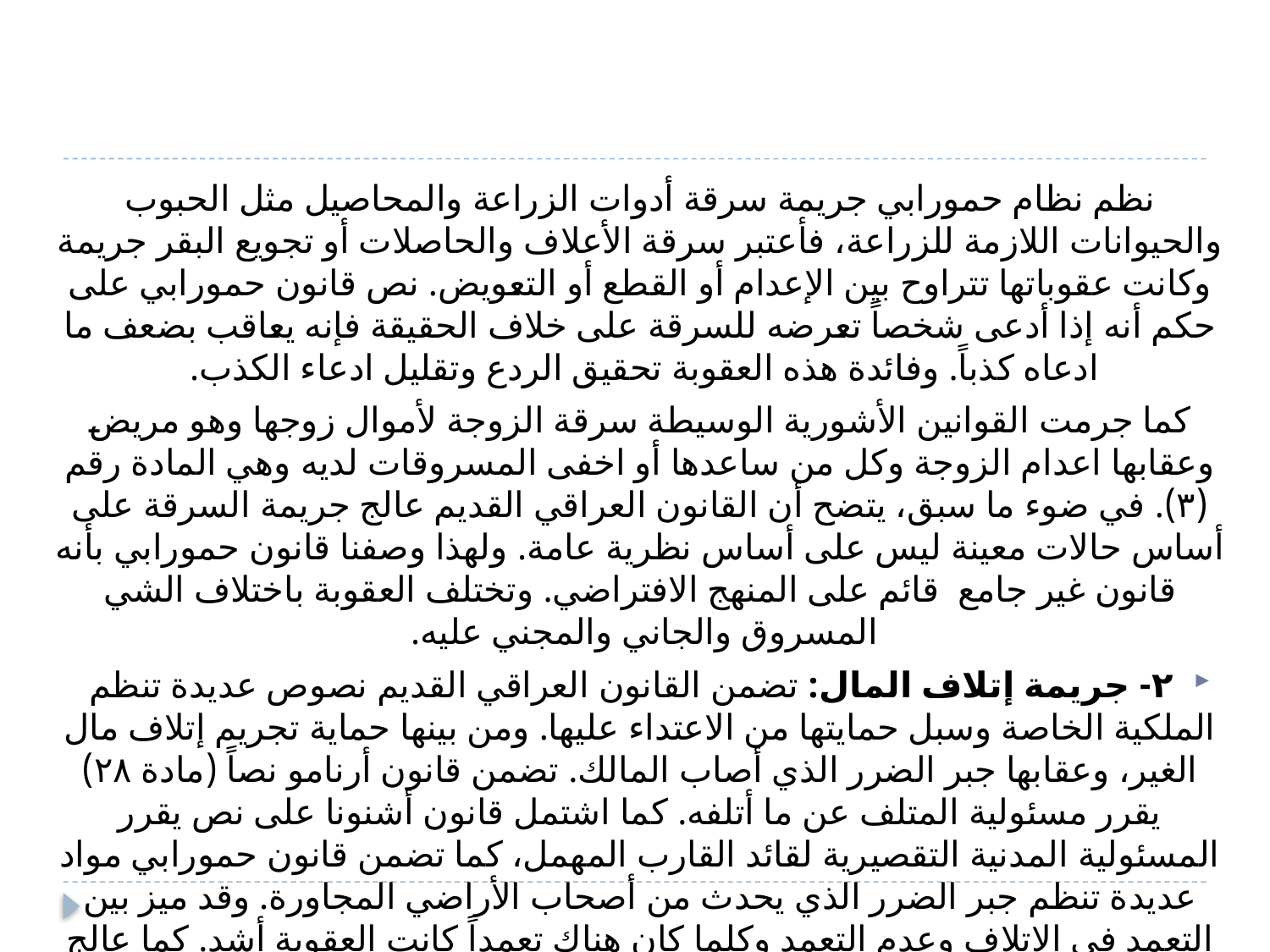

نظم نظام حمورابي جريمة سرقة أدوات الزراعة والمحاصيل مثل الحبوب والحيوانات اللازمة للزراعة، فأعتبر سرقة الأعلاف والحاصلات أو تجويع البقر جريمة وكانت عقوباتها تتراوح بين الإعدام أو القطع أو التعويض. نص قانون حمورابي على حكم أنه إذا أدعى شخصاً تعرضه للسرقة على خلاف الحقيقة فإنه يعاقب بضعف ما ادعاه كذباً. وفائدة هذه العقوبة تحقيق الردع وتقليل ادعاء الكذب.
كما جرمت القوانين الأشورية الوسيطة سرقة الزوجة لأموال زوجها وهو مريض وعقابها اعدام الزوجة وكل من ساعدها أو اخفى المسروقات لديه وهي المادة رقم (٣). في ضوء ما سبق، يتضح أن القانون العراقي القديم عالج جريمة السرقة على أساس حالات معينة ليس على أساس نظرية عامة. ولهذا وصفنا قانون حمورابي بأنه قانون غير جامع  قائم على المنهج الافتراضي. وتختلف العقوبة باختلاف الشي المسروق والجاني والمجني عليه.
٢- جريمة إتلاف المال: تضمن القانون العراقي القديم نصوص عديدة تنظم الملكية الخاصة وسبل حمايتها من الاعتداء عليها. ومن بينها حماية تجريم إتلاف مال الغير، وعقابها جبر الضرر الذي أصاب المالك. تضمن قانون أرنامو نصاً (مادة ٢٨) يقرر مسئولية المتلف عن ما أتلفه. كما اشتمل قانون أشنونا على نص يقرر المسئولية المدنية التقصيرية لقائد القارب المهمل، كما تضمن قانون حمورابي مواد عديدة تنظم جبر الضرر الذي يحدث من أصحاب الأراضي المجاورة. وقد ميز بين التعمد في الإتلاف وعدم التعمد وكلما كان هناك تعمداً كانت العقوبة أشد. كما عالج هذا القانون التعويض الناتج عن الإهمال في حالة ضياع الحيوانات من الشخص المسلمة إليه على سبيل الاستئجار